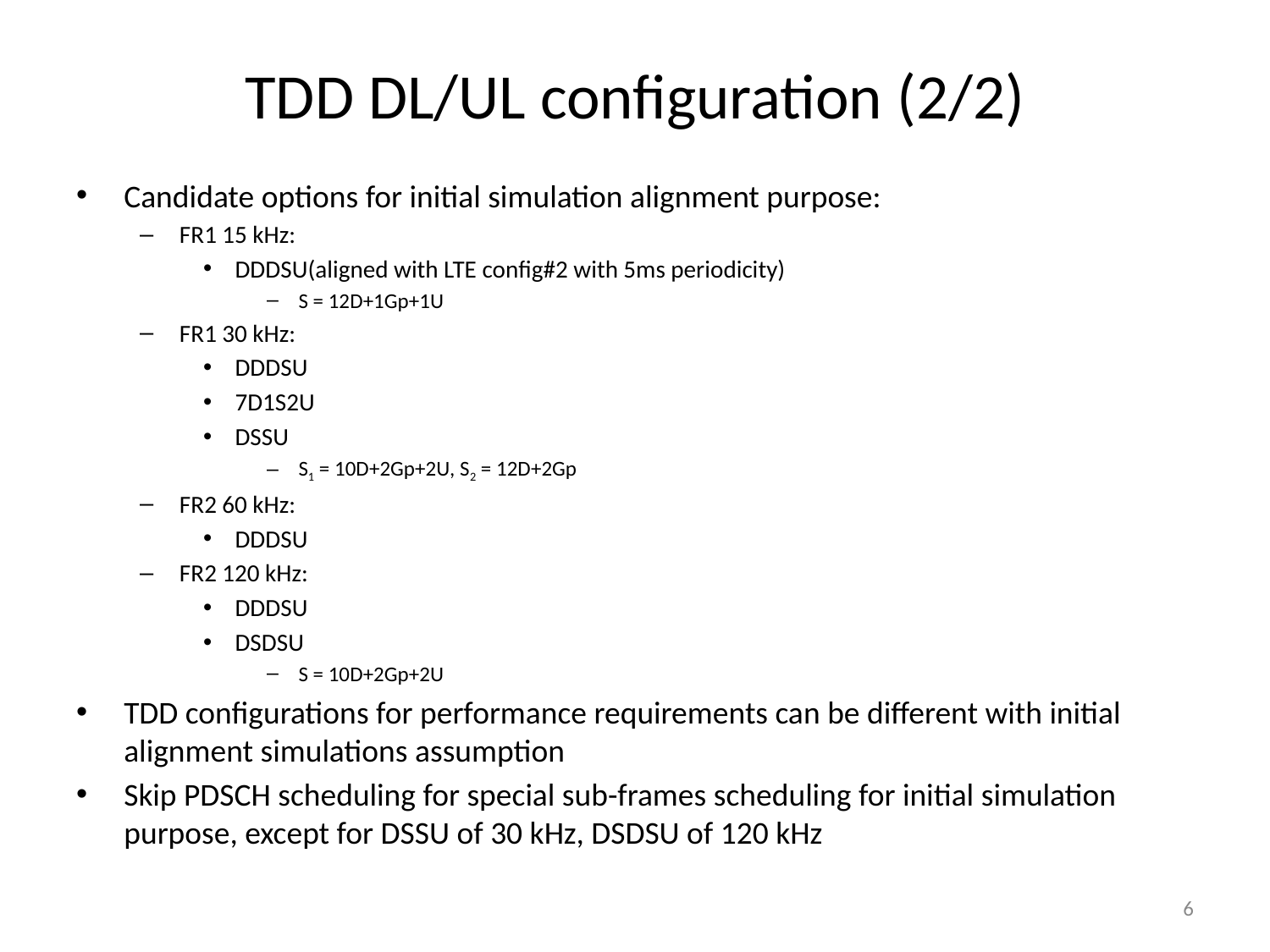

# TDD DL/UL configuration (2/2)
Candidate options for initial simulation alignment purpose:
FR1 15 kHz:
DDDSU(aligned with LTE config#2 with 5ms periodicity)
S = 12D+1Gp+1U
FR1 30 kHz:
DDDSU
7D1S2U
DSSU
S1 = 10D+2Gp+2U, S2 = 12D+2Gp
FR2 60 kHz:
DDDSU
FR2 120 kHz:
DDDSU
DSDSU
S = 10D+2Gp+2U
TDD configurations for performance requirements can be different with initial alignment simulations assumption
Skip PDSCH scheduling for special sub-frames scheduling for initial simulation purpose, except for DSSU of 30 kHz, DSDSU of 120 kHz

6